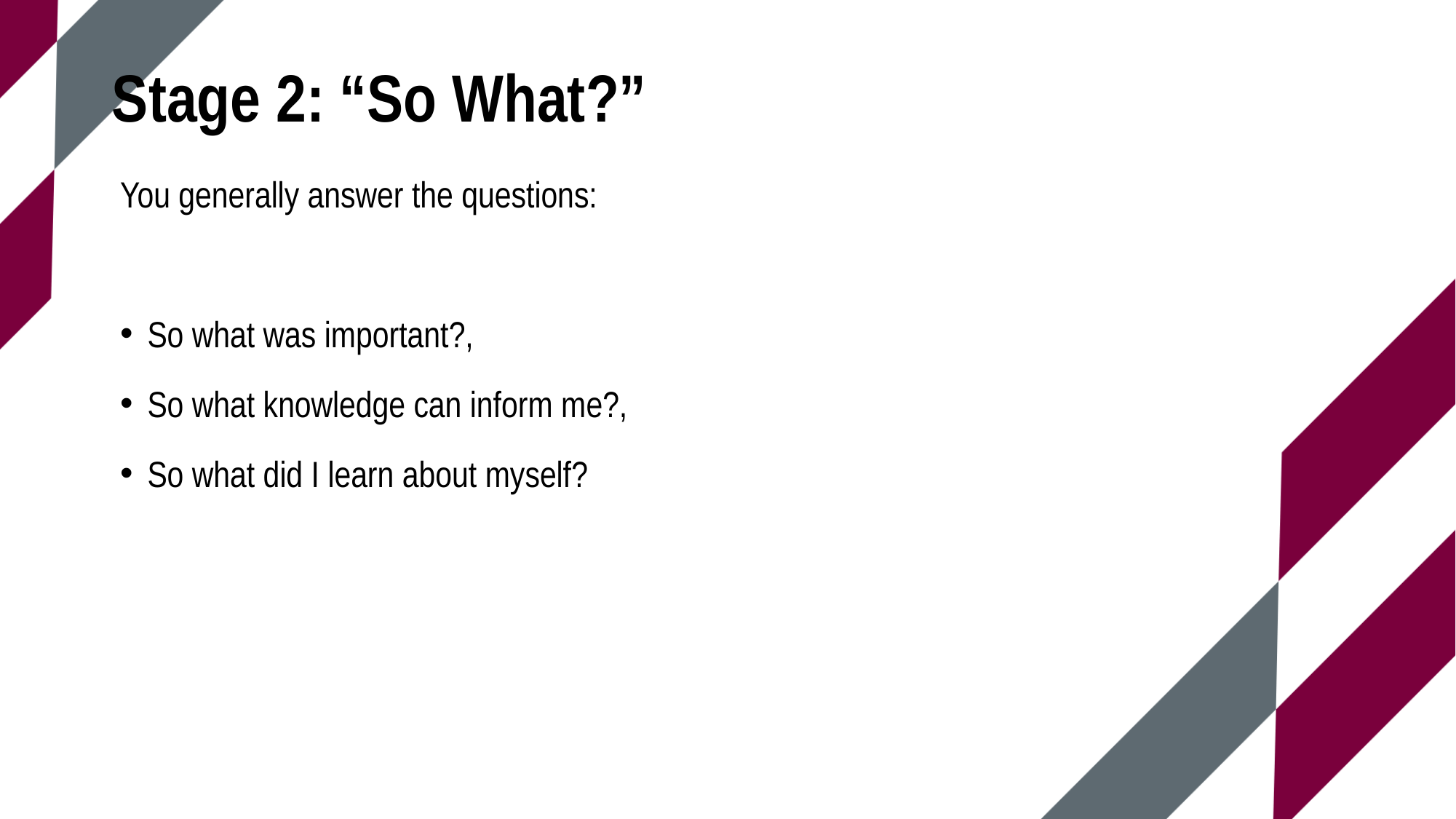

# Stage 2: “So What?”
You generally answer the questions:

So what was important?,
So what knowledge can inform me?,
So what did I learn about myself?